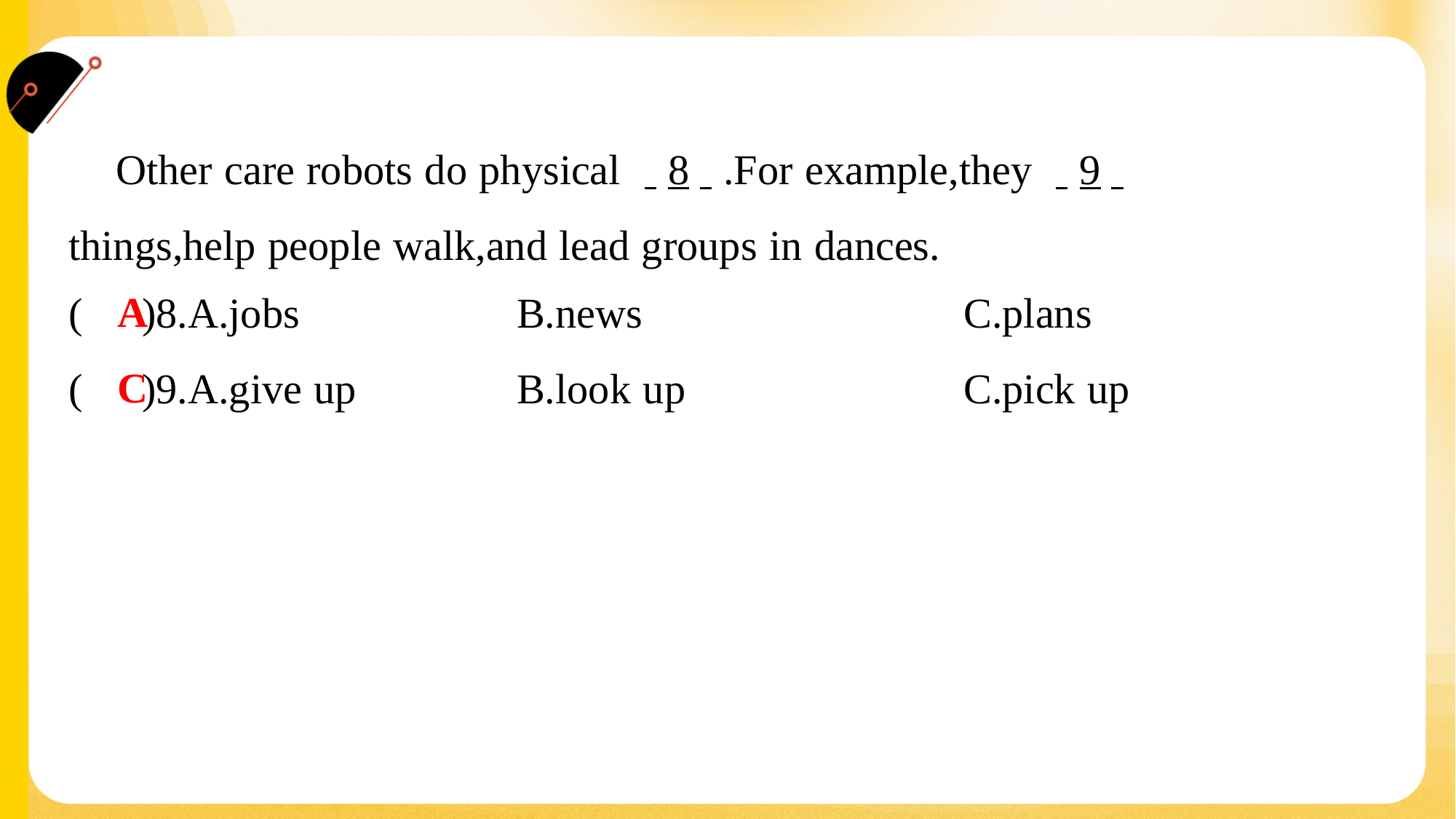

Other care robots do physical . .8. ..For example,they . .9. .
things,help people walk,and lead groups in dances.#5
A
(     )8.A.jobs	B.news	C.plans
C
(     )9.A.give up	B.look up	C.pick up